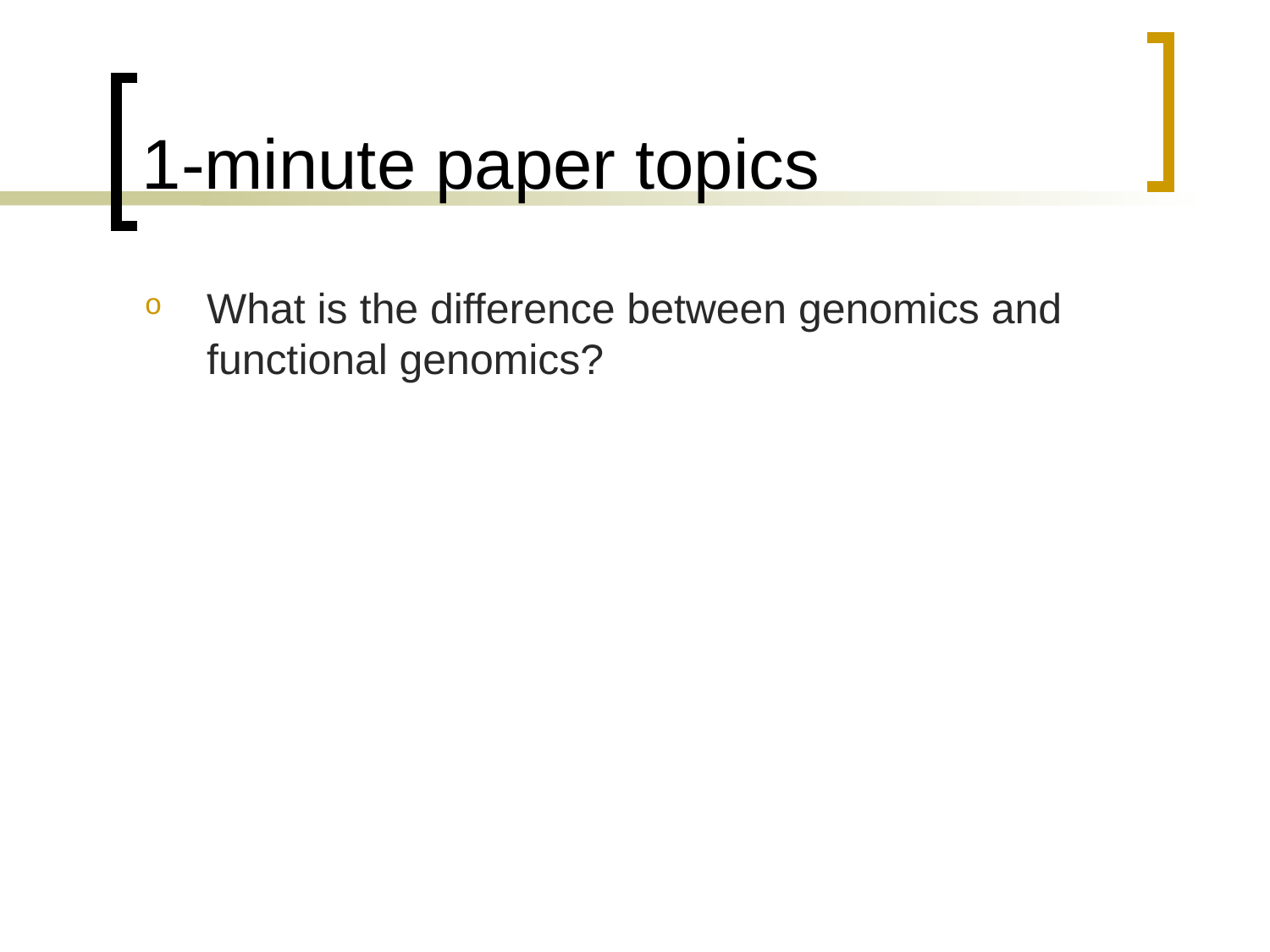

# 1-minute paper topics
What is the difference between genomics and functional genomics?